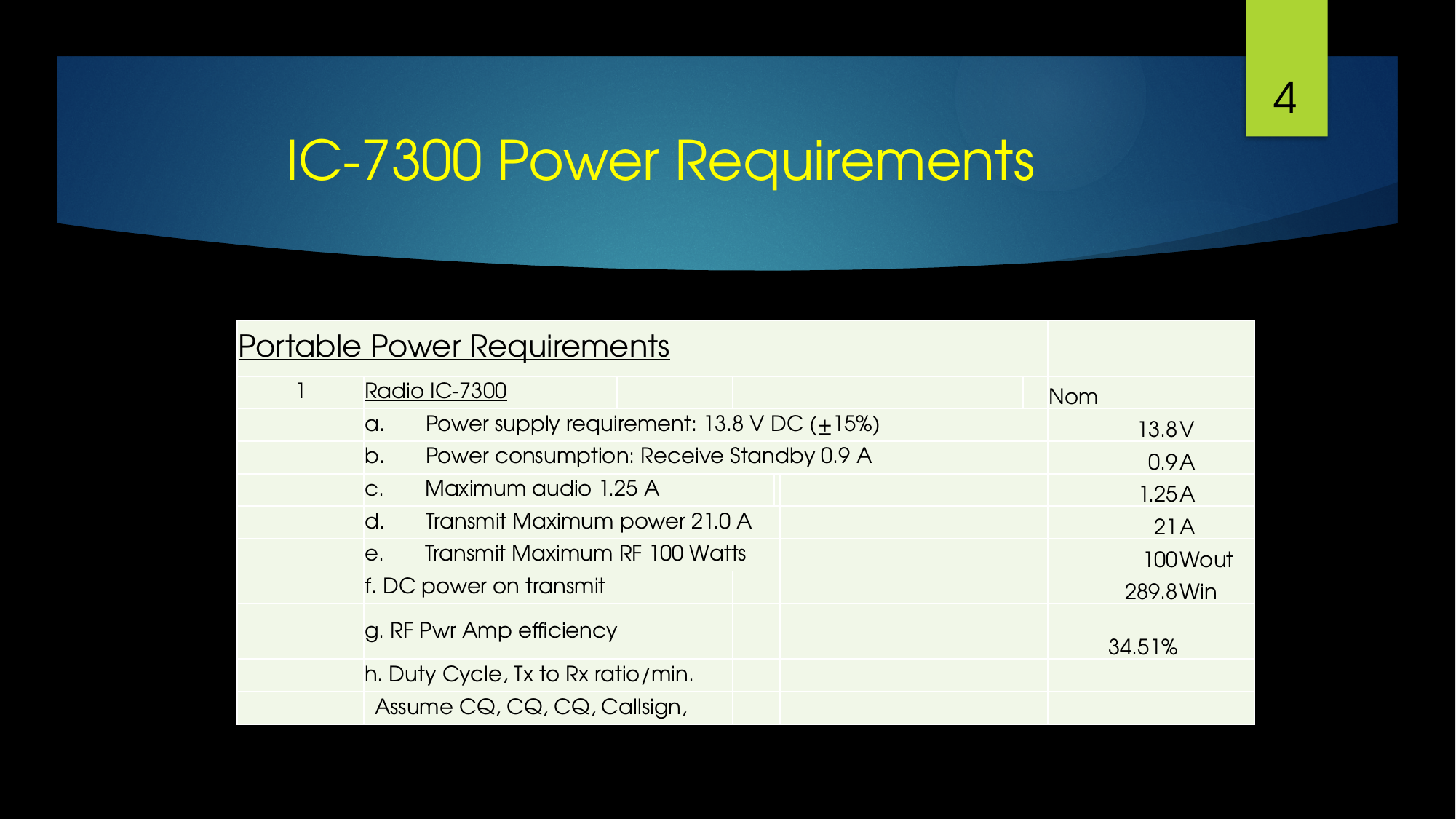

4
# IC-7300 Power Requirements
| Portable Power Requirements |  |  |  |  |  |  |  |  |
| --- | --- | --- | --- | --- | --- | --- | --- | --- |
| 1 | Radio IC-7300 |  |  |  |  |  | Nom |  |
|  | a.       Power supply requirement: 13.8 V DC (±15%) |  |  |  |  |  | 13.8 | V |
|  | b.       Power consumption: Receive Standby 0.9 A |  |  |  |  |  | 0.9 | A |
|  | c.       Maximum audio 1.25 A |  |  |  |  |  | 1.25 | A |
|  | d.       Transmit Maximum power 21.0 A |  |  |  |  |  | 21 | A |
|  | e.       Transmit Maximum RF 100 Watts |  |  |  |  |  | 100 | Wout |
|  | f. DC power on transmit |  |  |  |  |  | 289.8 | Win |
|  | g. RF Pwr Amp efficiency |  |  |  |  |  | 34.51% |  |
|  | h. Duty Cycle, Tx to Rx ratio/min. |  |  |  |  |  |  |  |
|  | Assume CQ, CQ, CQ, Callsign, |  |  |  |  |  |  |  |